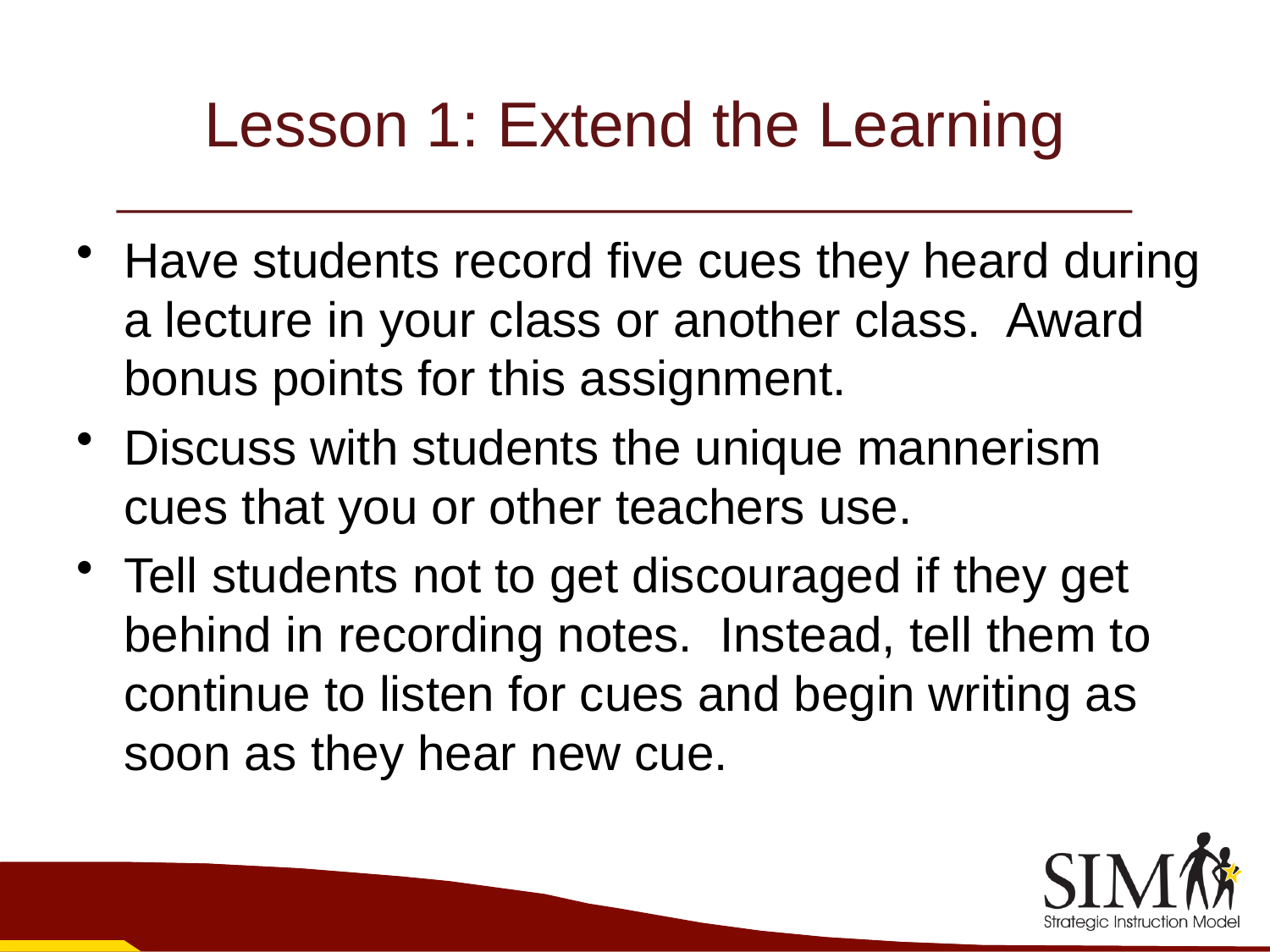

# Lesson 1: Extend the Learning
Have students record five cues they heard during a lecture in your class or another class.  Award bonus points for this assignment.
Discuss with students the unique mannerism cues that you or other teachers use.
Tell students not to get discouraged if they get behind in recording notes.  Instead, tell them to continue to listen for cues and begin writing as soon as they hear new cue.